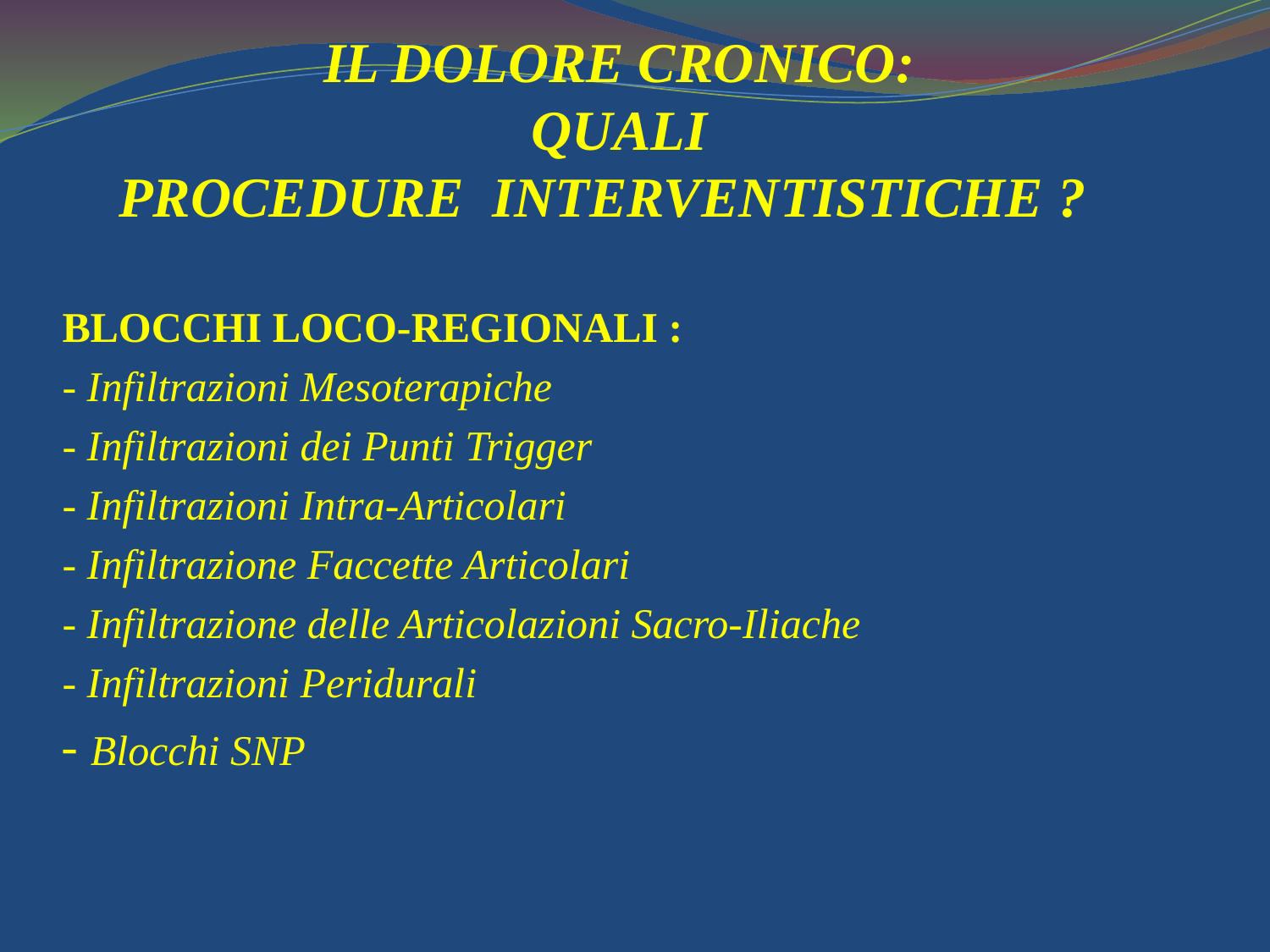

# IL DOLORE CRONICO: QUALI PROCEDURE  INTERVENTISTICHE ?

BLOCCHI LOCO-REGIONALI :
- Infiltrazioni Mesoterapiche
- Infiltrazioni dei Punti Trigger
- Infiltrazioni Intra-Articolari
- Infiltrazione Faccette Articolari
- Infiltrazione delle Articolazioni Sacro-Iliache
- Infiltrazioni Peridurali
- Blocchi SNP